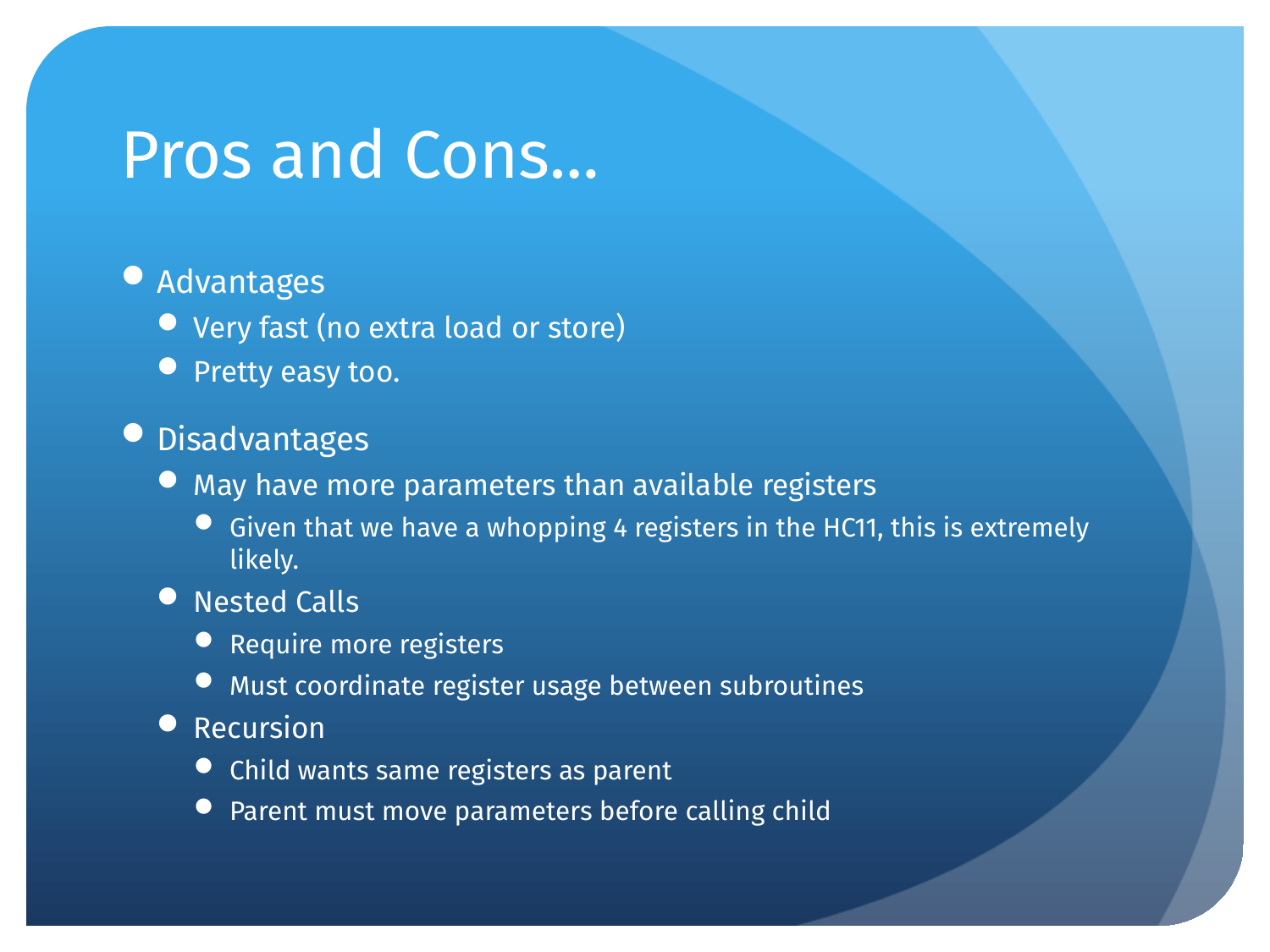

# Pros and Cons…
Advantages
Very fast (no extra load or store)
Pretty easy too.
Disadvantages
May have more parameters than available registers
Given that we have a whopping 4 registers in the HC11, this is extremely likely.
Nested Calls
Require more registers
Must coordinate register usage between subroutines
Recursion
Child wants same registers as parent
Parent must move parameters before calling child